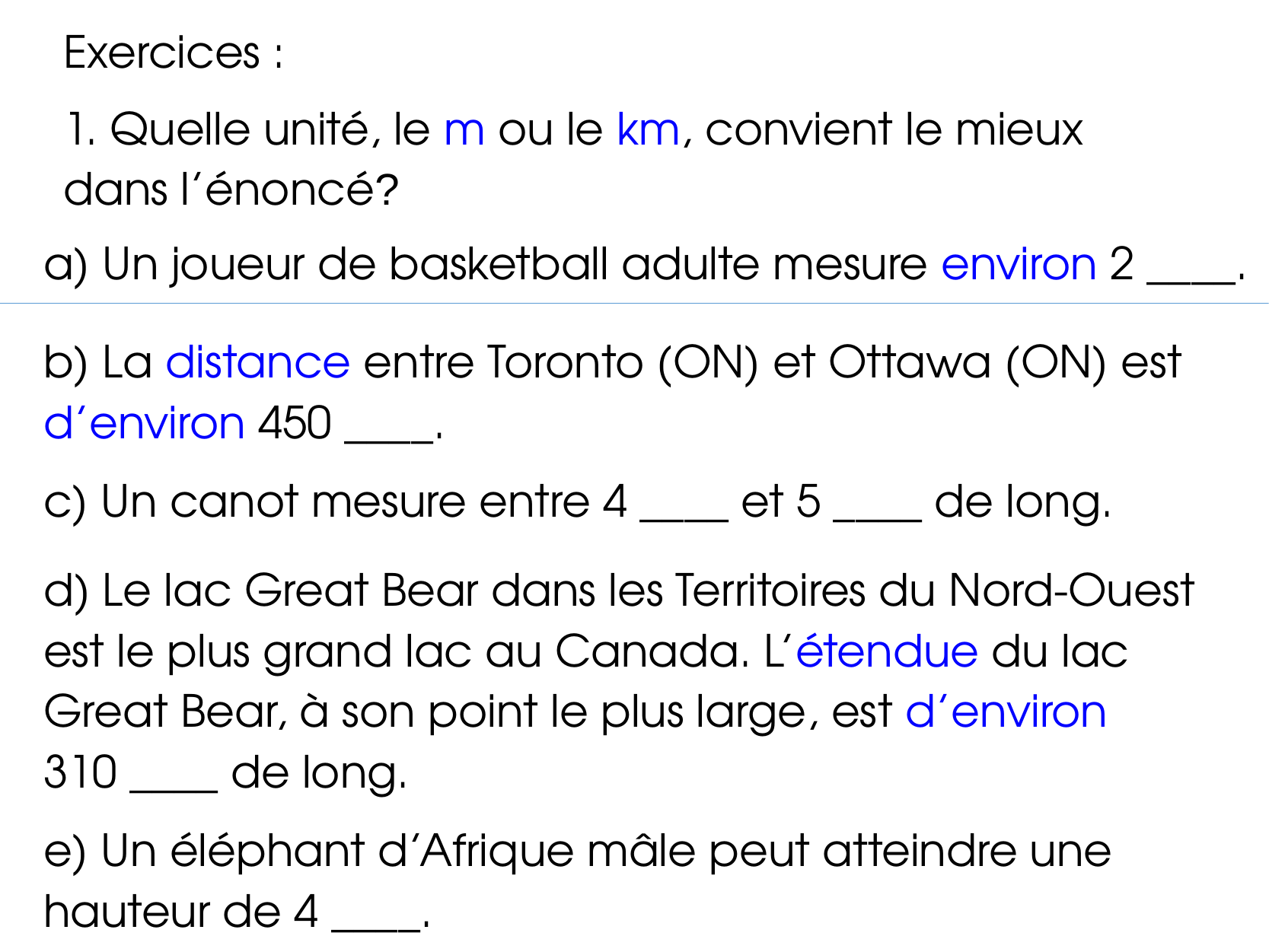

Exercices :
1. Quelle unité, le m ou le km, convient le mieux dans l’énoncé?
a) Un joueur de basketball adulte mesure environ 2 ____.
b) La distance entre Toronto (ON) et Ottawa (ON) est d’environ 450 ____.
c) Un canot mesure entre 4 ____ et 5 ____ de long.
d) Le lac Great Bear dans les Territoires du Nord-Ouest est le plus grand lac au Canada. L’étendue du lac Great Bear, à son point le plus large, est d’environ
310 ____ de long.
e) Un éléphant d’Afrique mâle peut atteindre une hauteur de 4 ____.